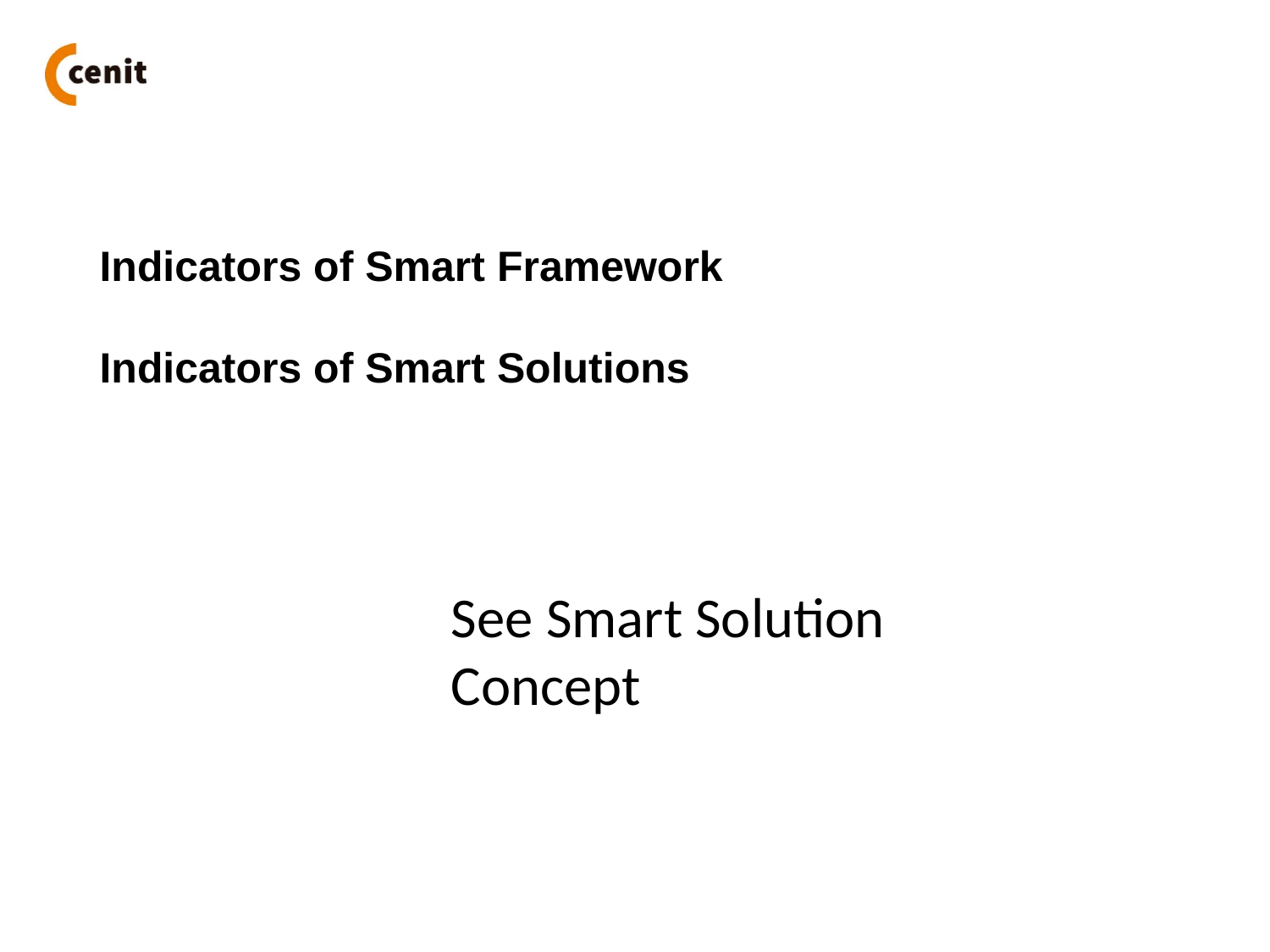

# Indicators of Smart Framework Indicators of Smart Solutions
See Smart Solution Concept